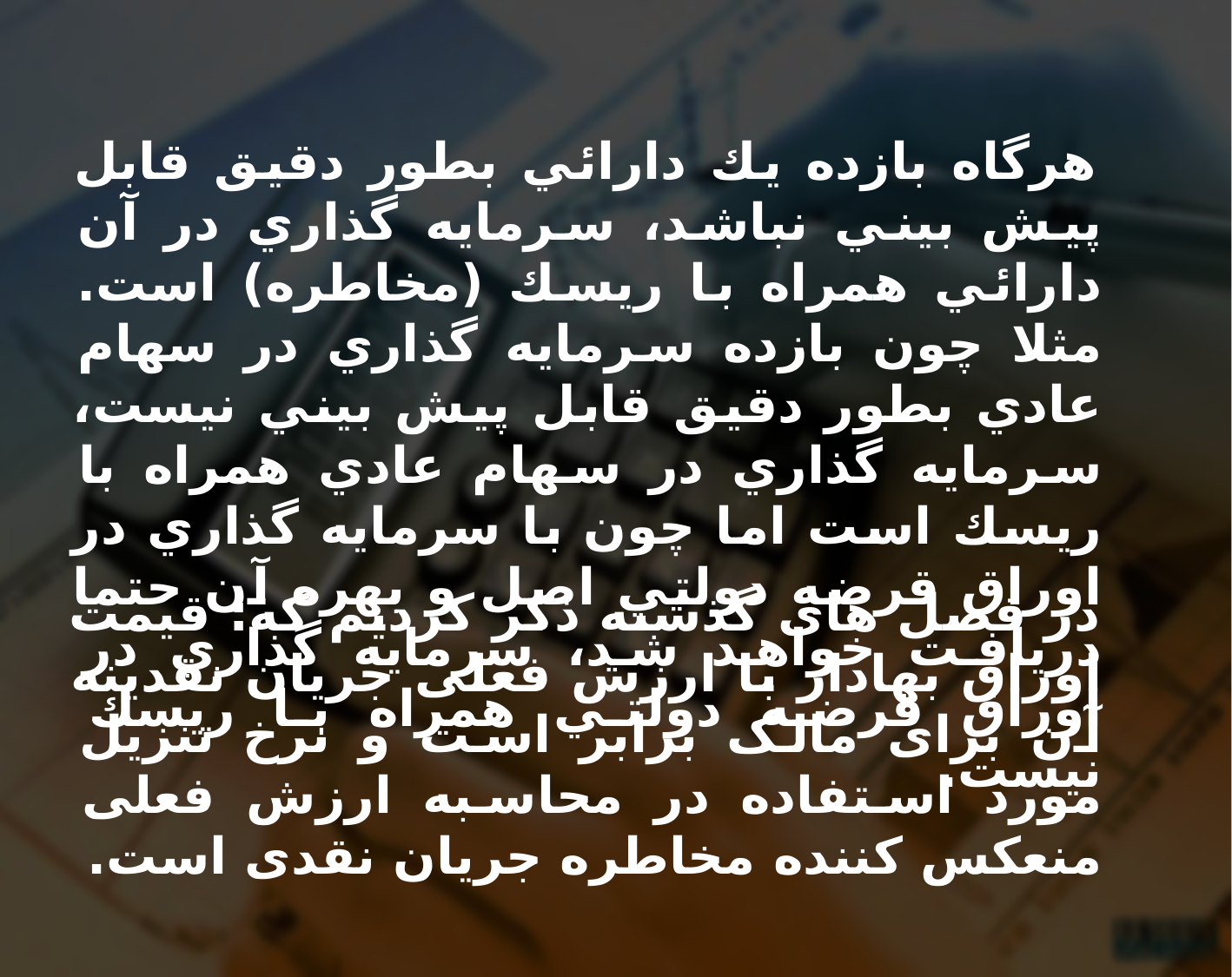

هرگاه بازده يك دارائي بطور دقيق قابل پيش بيني نباشد، سرمايه گذاري در آن دارائي همراه با ريسك (مخاطره) است. مثلا چون بازده سرمايه گذاري در سهام عادي بطور دقيق قابل پيش بيني نيست، سرمايه گذاري در سهام عادي همراه با ريسك است اما چون با سرمايه گذاري در اوراق قرضه دولتي اصل و بهره آن حتما دريافت خواهد شد، سرمايه گذاري در اوراق قرضه دولتي همراه با ريسك نيست.
   در فصل های گذشته ذکر کردیم که: قیمت اوراق بهادار با ارزش فعلی جریان نقدینه آن برای مالک برابر است و نرخ تنزیل مورد استفاده در محاسبه ارزش فعلی منعکس کننده مخاطره جریان نقدی است.